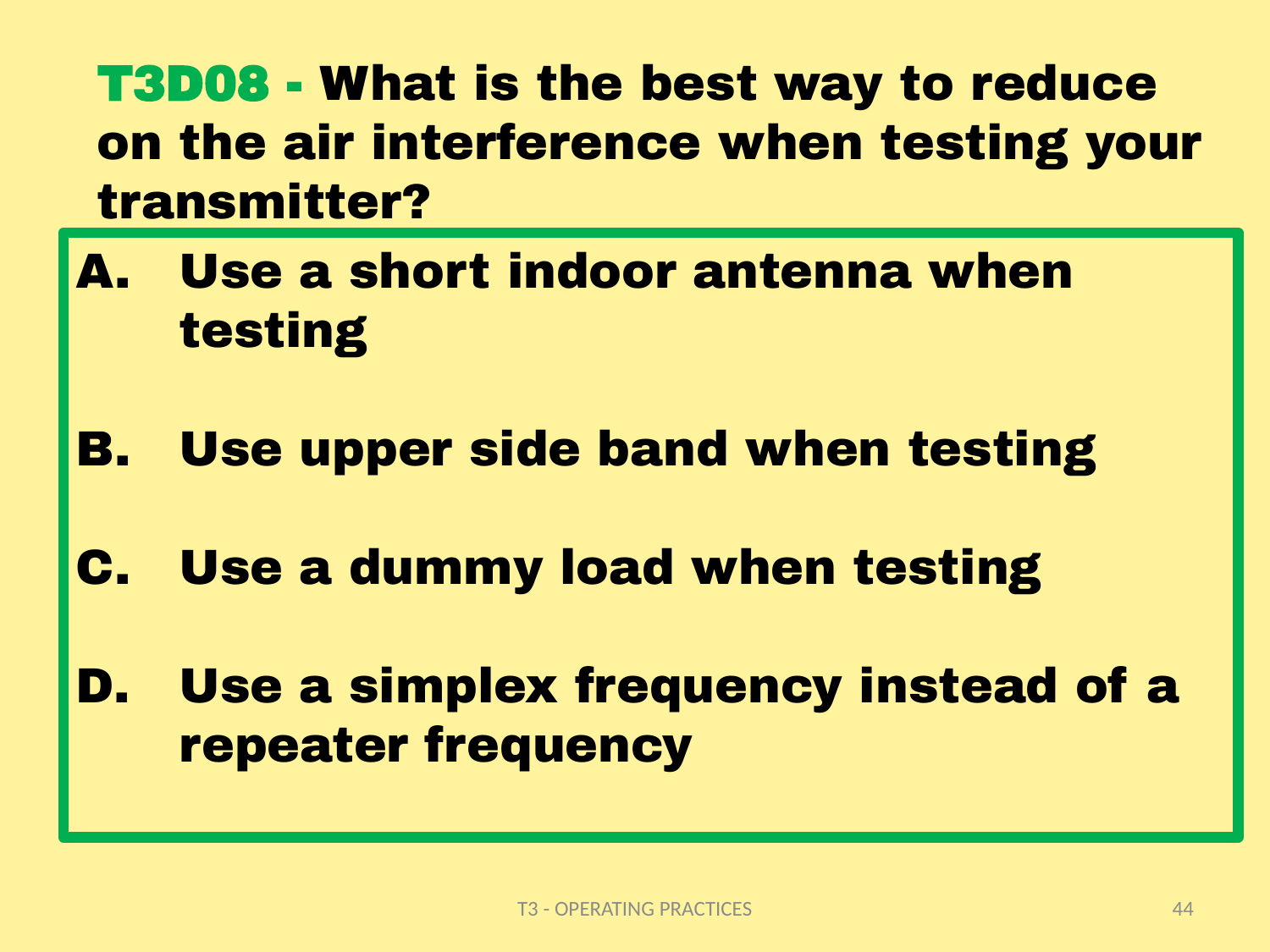

# T3D08 - What is the best way to reduce on the air interference when testing your transmitter?
Use a short indoor antenna when testing

Use upper side band when testing

Use a dummy load when testing

Use a simplex frequency instead of a repeater frequency

T3 - OPERATING PRACTICES
44